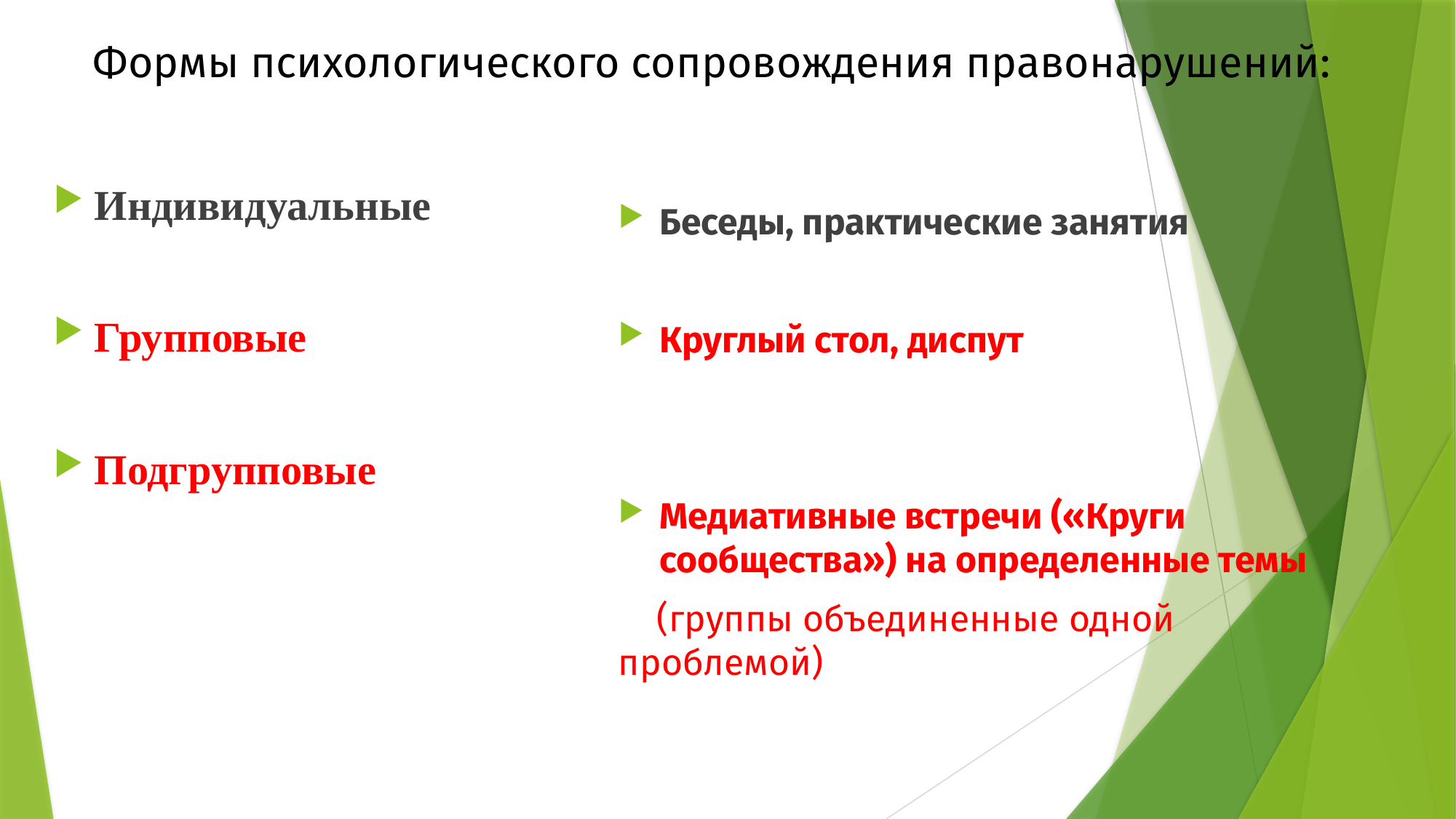

# Формы психологического сопровождения правонарушений:
Индивидуальные

Групповые

Подгрупповые

Беседы, практические занятия

Круглый стол, диспут

Медиативные встречи («Круги сообщества») на определенные темы
    (группы объединенные одной        проблемой)